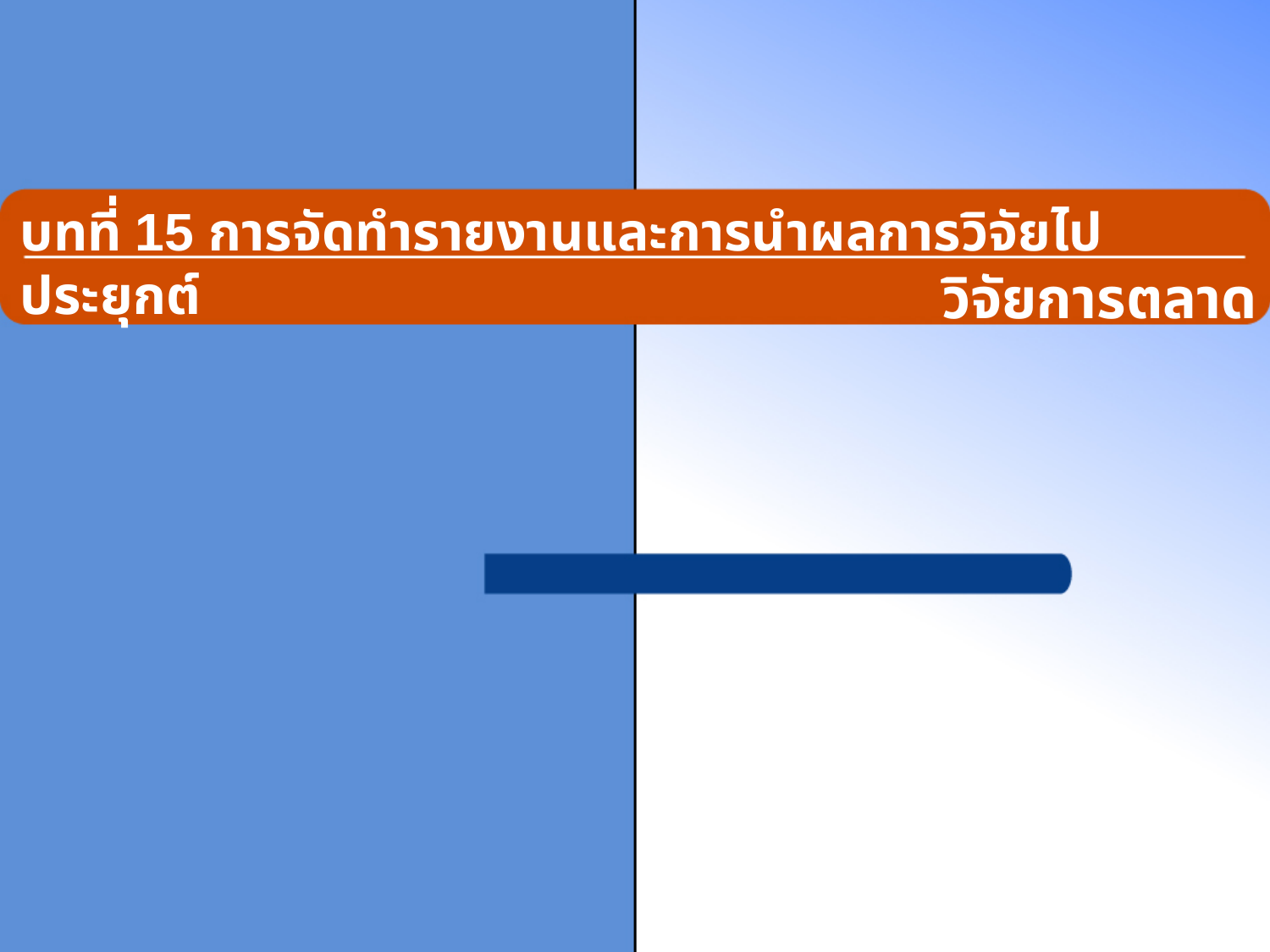

บทที่ 15 การจัดทำรายงานและการนำผลการวิจัยไปประยุกต์
วิจัยการตลาด